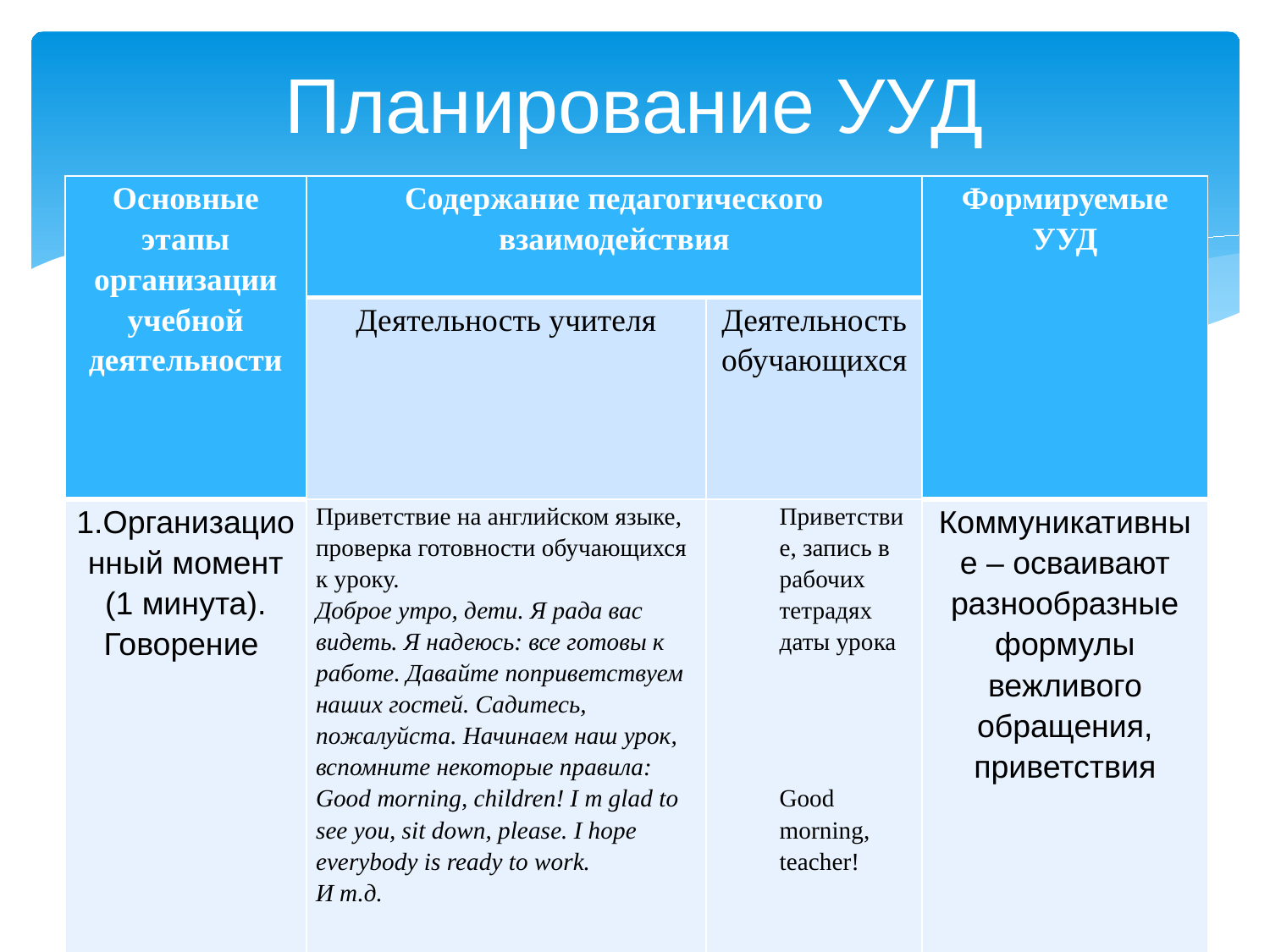

# Планирование УУД
| Основные этапы организации учебной деятельности | Содержание педагогического взаимодействия |  | Формируемые УУД |
| --- | --- | --- | --- |
|  | Деятельность учителя | Деятельность обучающихся |  |
| 1.Организационный момент (1 минута). Говорение | Приветствие на английском языке, проверка готовности обучающихся к уроку. Доброе утро, дети. Я рада вас видеть. Я надеюсь: все готовы к работе. Давайте поприветствуем наших гостей. Садитесь, пожалуйста. Начинаем наш урок, вспомните некоторые правила: Good morning, children! I m glad to see you, sit down, please. I hope everybody is ready to work. И т.д. | Приветствие, запись в рабочих тетрадях даты урока         Good morning, teacher! | Коммуникативные – осваивают разнообразные формулы вежливого обращения, приветствия |
|  |  |  |  |